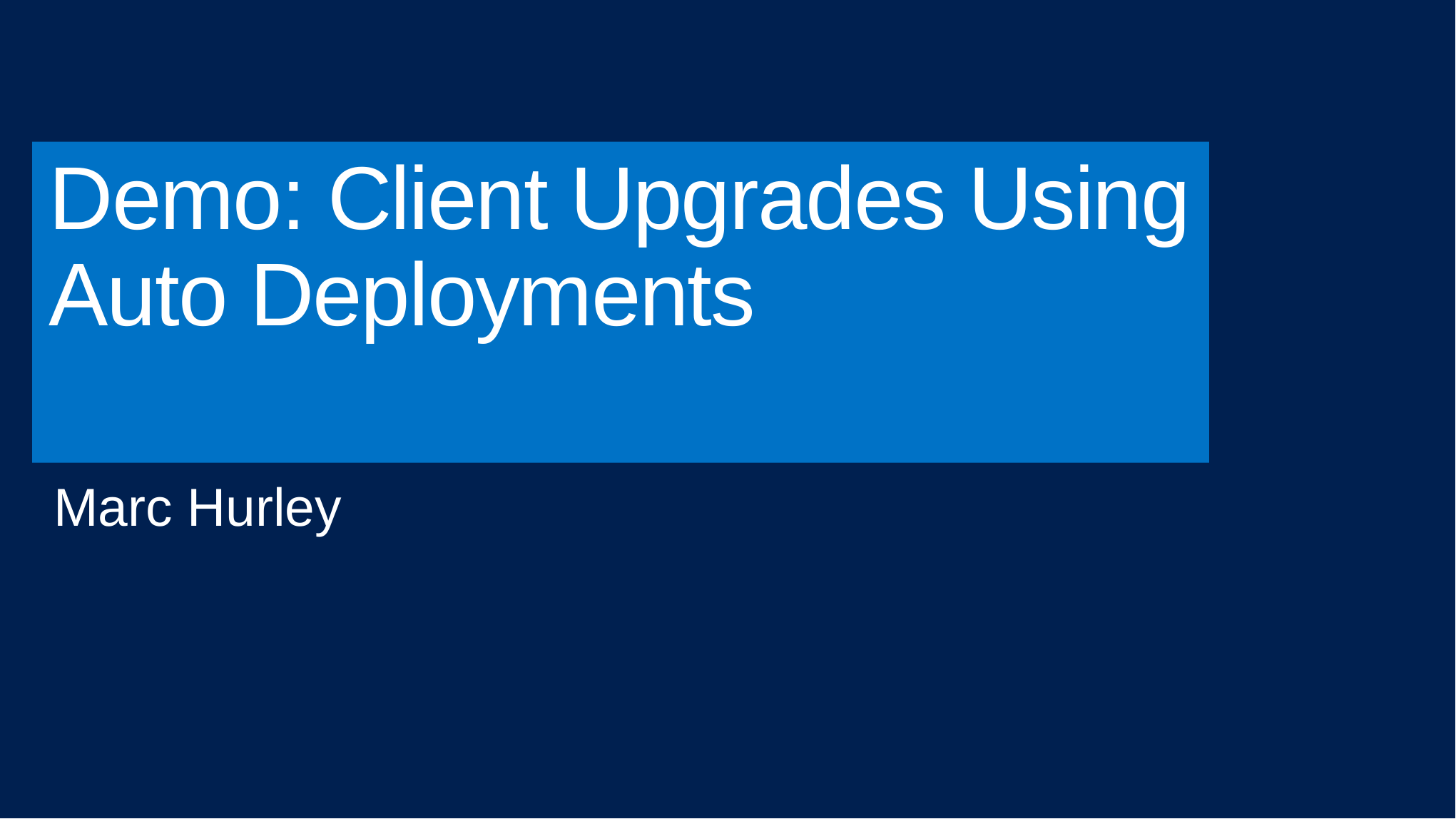

# Demo: Client Upgrades Using Auto Deployments
Marc Hurley